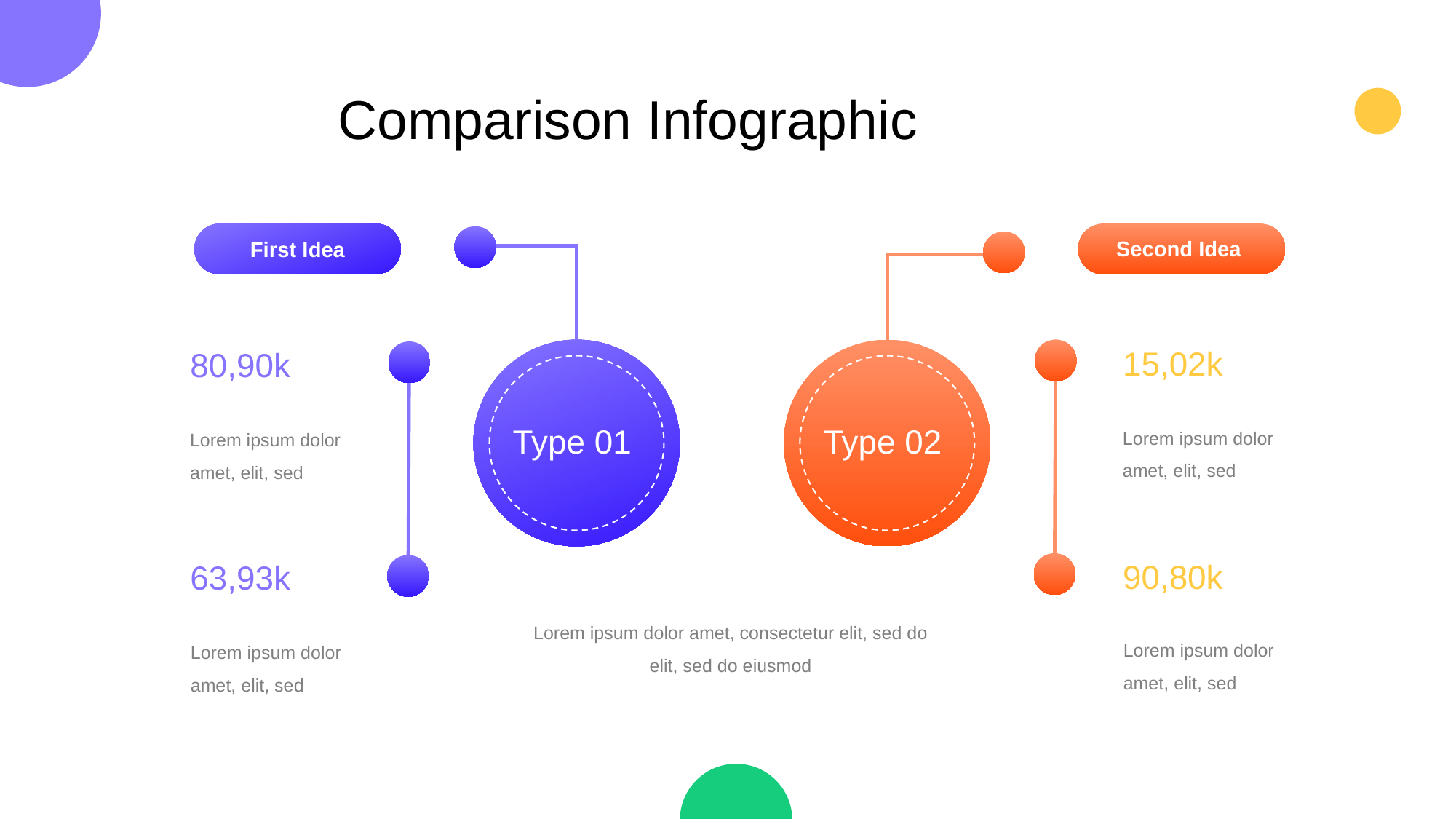

Comparison Infographic

Second Idea
First Idea

15,02k
80,90k

Type 01
Type 02
Lorem ipsum dolor amet, elit, sed
Lorem ipsum dolor amet, elit, sed
90,80k
63,93k

Lorem ipsum dolor amet, consectetur elit, sed do elit, sed do eiusmod
Lorem ipsum dolor amet, elit, sed
Lorem ipsum dolor amet, elit, sed